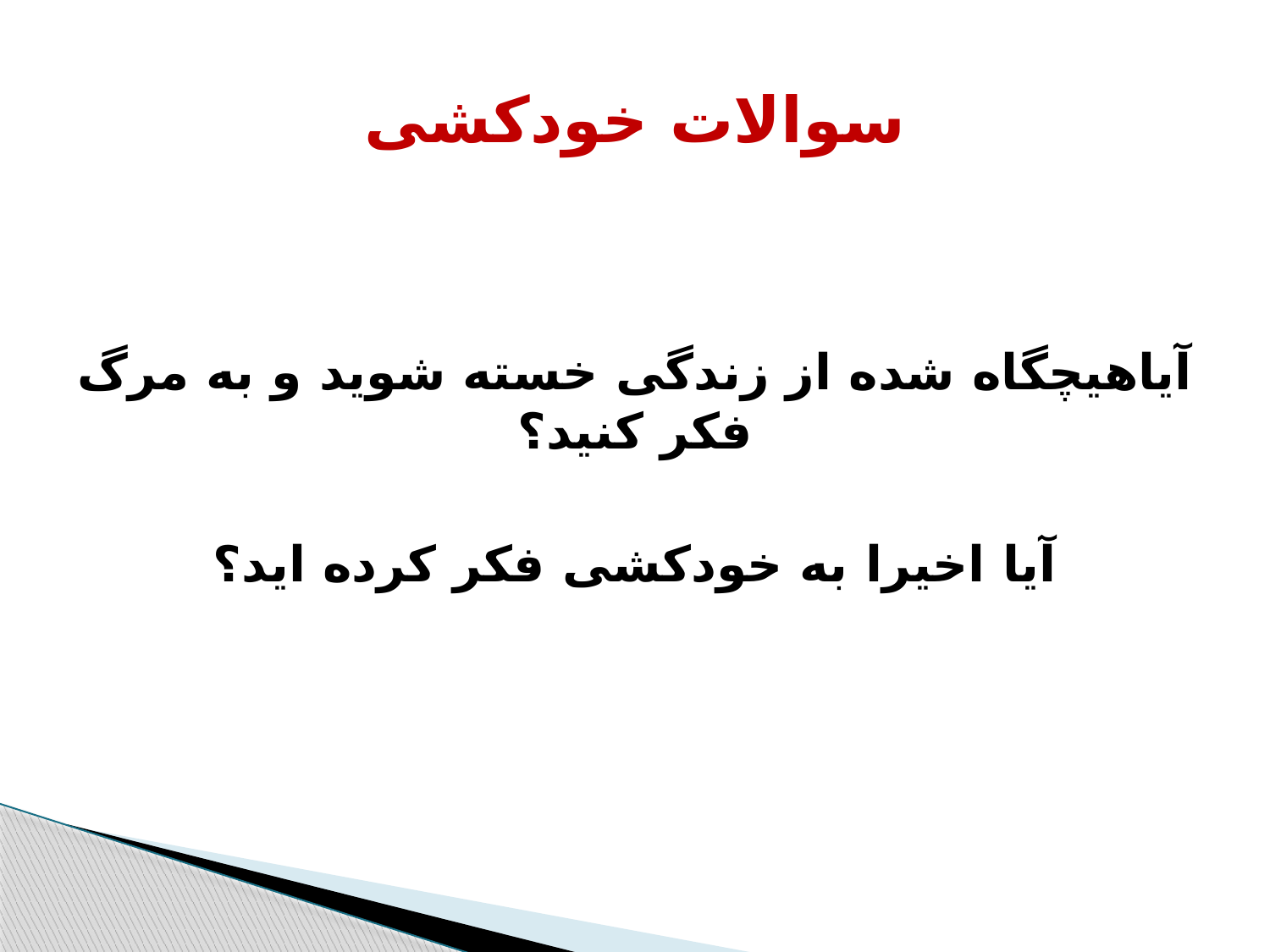

# سوالات خودکشی

آیاهیچگاه شده از زندگی خسته شوید و به مرگ فکر کنید؟

آیا اخیرا به خودکشی فکر کرده اید؟